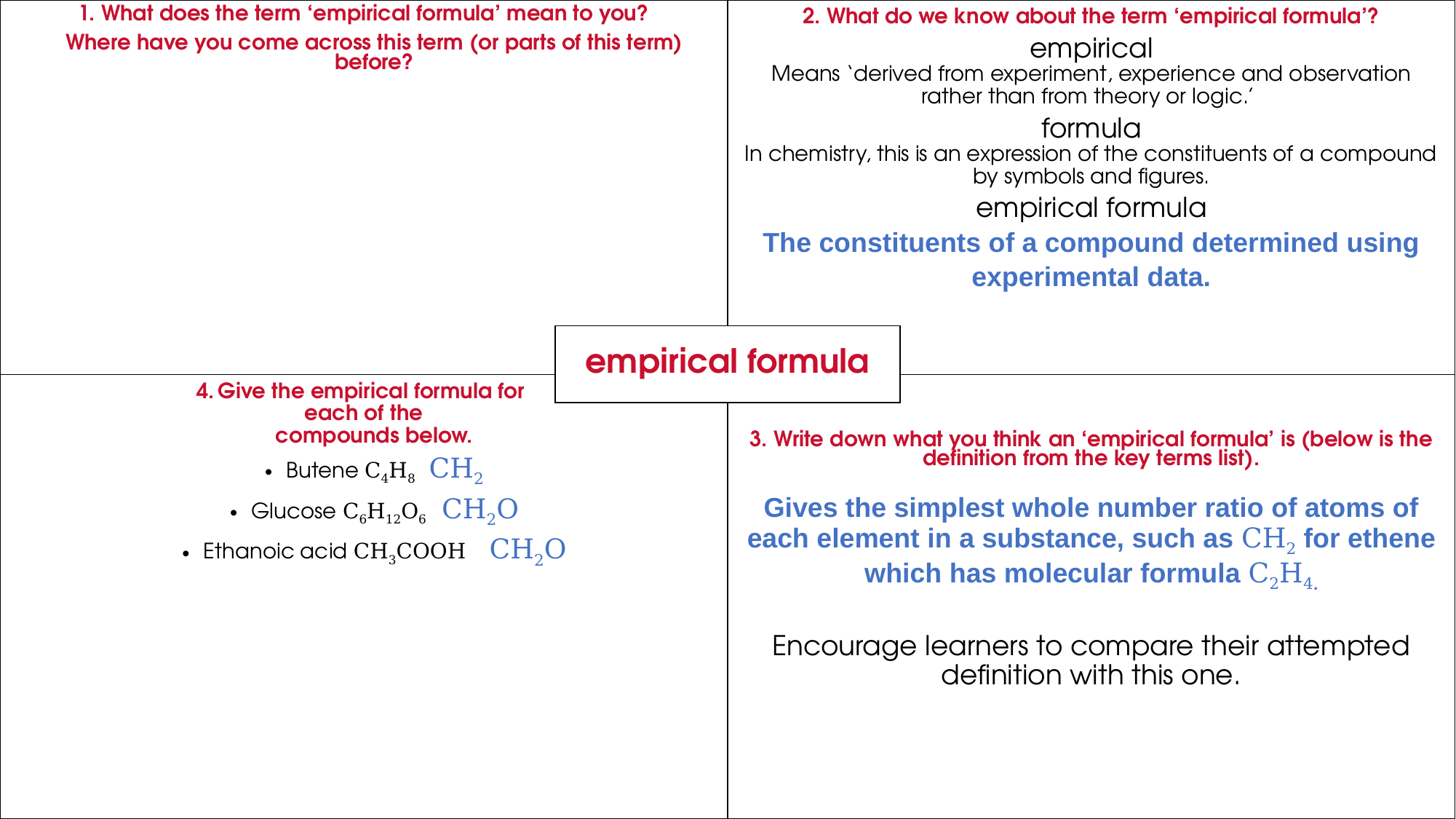

| 1. What does the term ‘empirical formula’ mean to you? Where have you come across this term (or parts of this term) before? | 2. What do we know about the term ‘empirical formula’? empirical Means ‘derived from experiment, experience and observation rather than from theory or logic.’ formula In chemistry, this is an expression of the constituents of a compound by symbols and figures. empirical formula The constituents of a compound determined using experimental data. |
| --- | --- |
| Give the empirical formula for each of the compounds below. Butene C4H8 CH2 Glucose C6H12O6 CH2O Ethanoic acid CH3COOH CH2O | 3. Write down what you think an ‘empirical formula’ is (below is the definition from the key terms list). Gives the simplest whole number ratio of atoms of each element in a substance, such as CH2 for ethene which has molecular formula C2H4. Encourage learners to compare their attempted definition with this one. |
| empirical formula |
| --- |